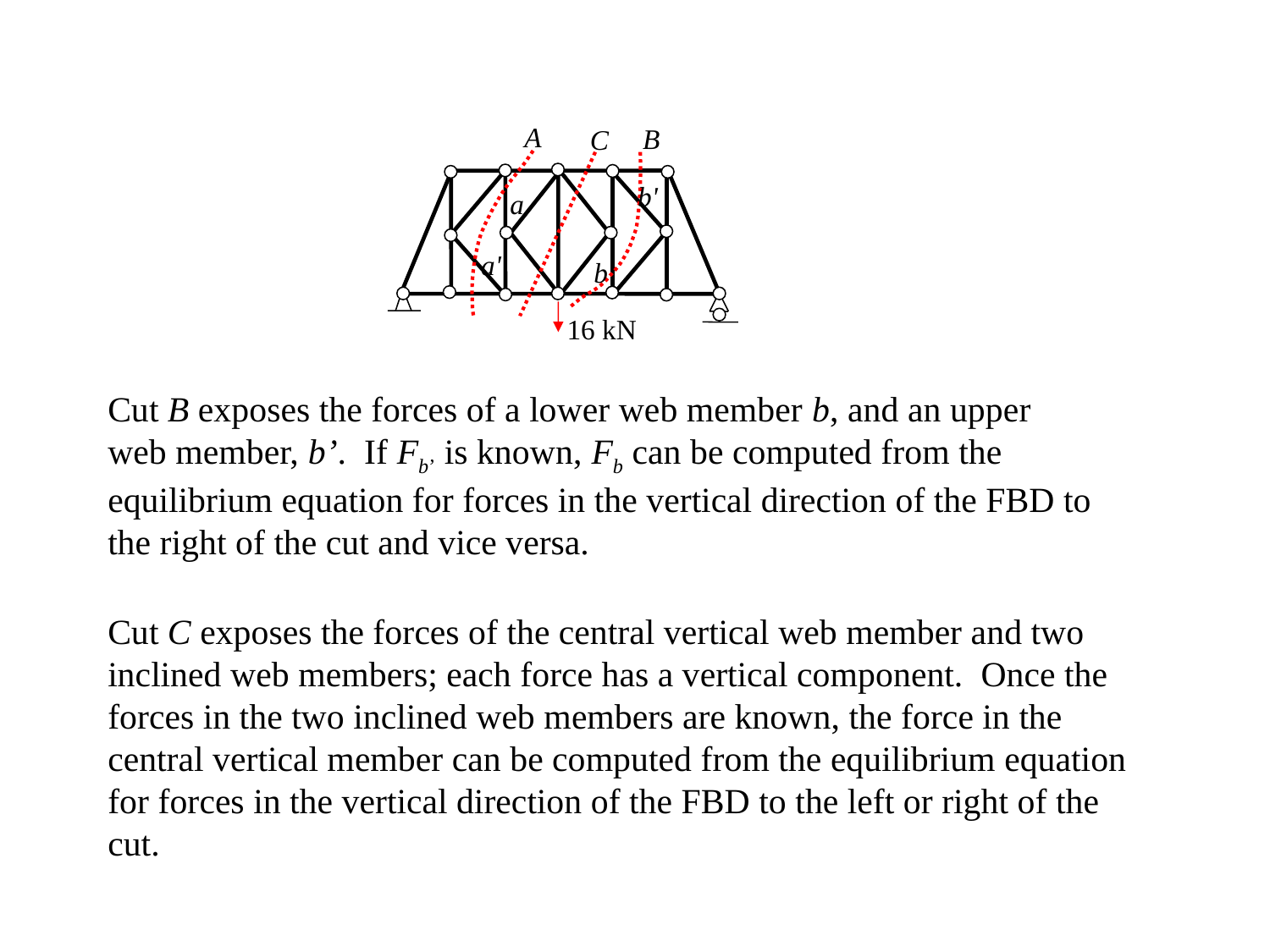

A
B
C

b'

a

a'
b

16 kN

Cut B exposes the forces of a lower web member b, and an upper web member, b’.  If Fb’ is known, Fb can be computed from the equilibrium equation for forces in the vertical direction of the FBD to the right of the cut and vice versa.
Cut C exposes the forces of the central vertical web member and two inclined web members; each force has a vertical component.  Once the forces in the two inclined web members are known, the force in the central vertical member can be computed from the equilibrium equation for forces in the vertical direction of the FBD to the left or right of the cut.